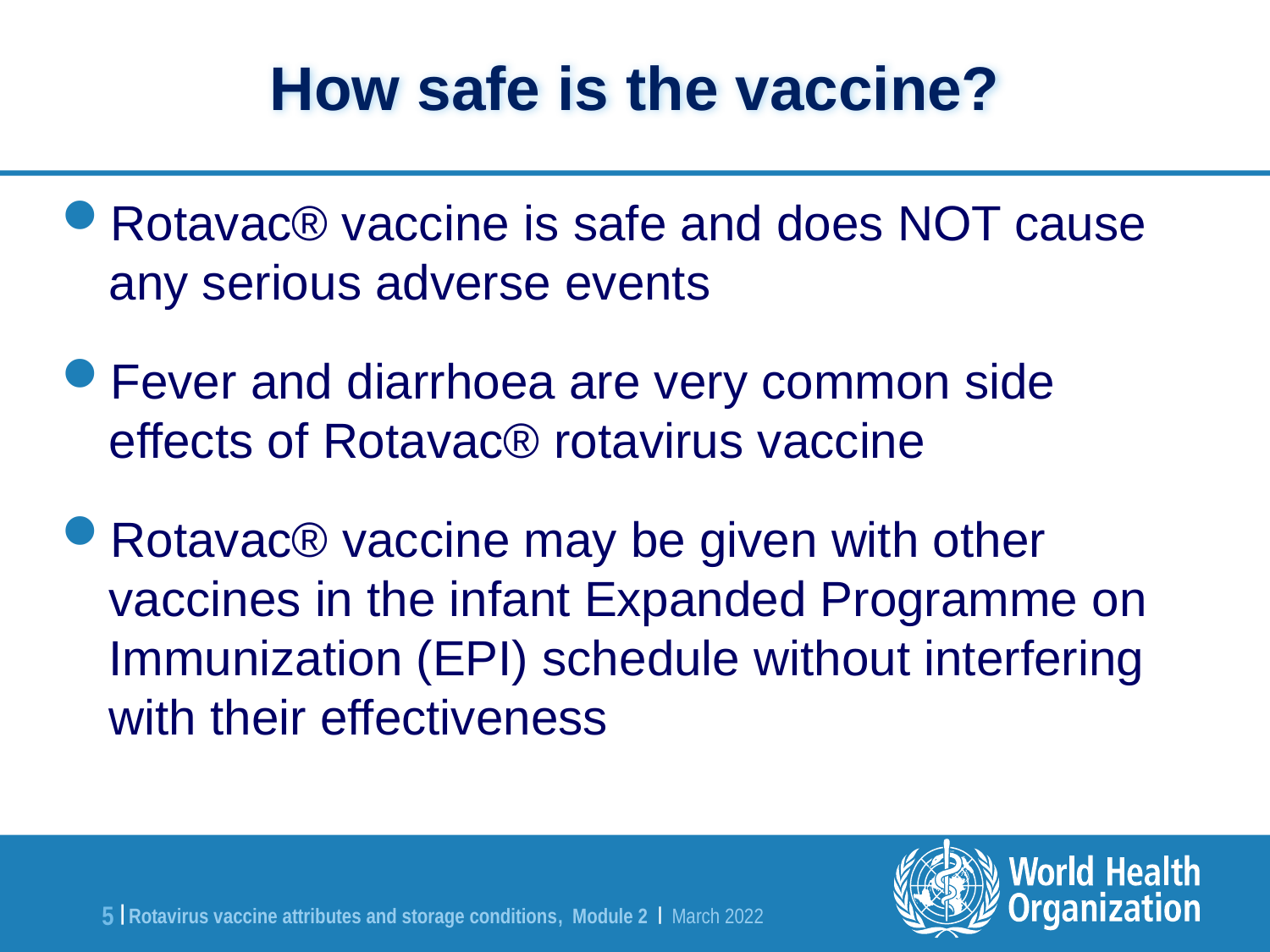

How safe is the vaccine?
Rotavac® vaccine is safe and does NOT cause any serious adverse events
Fever and diarrhoea are very common side effects of Rotavac® rotavirus vaccine
Rotavac® vaccine may be given with other vaccines in the infant Expanded Programme on Immunization (EPI) schedule without interfering with their effectiveness